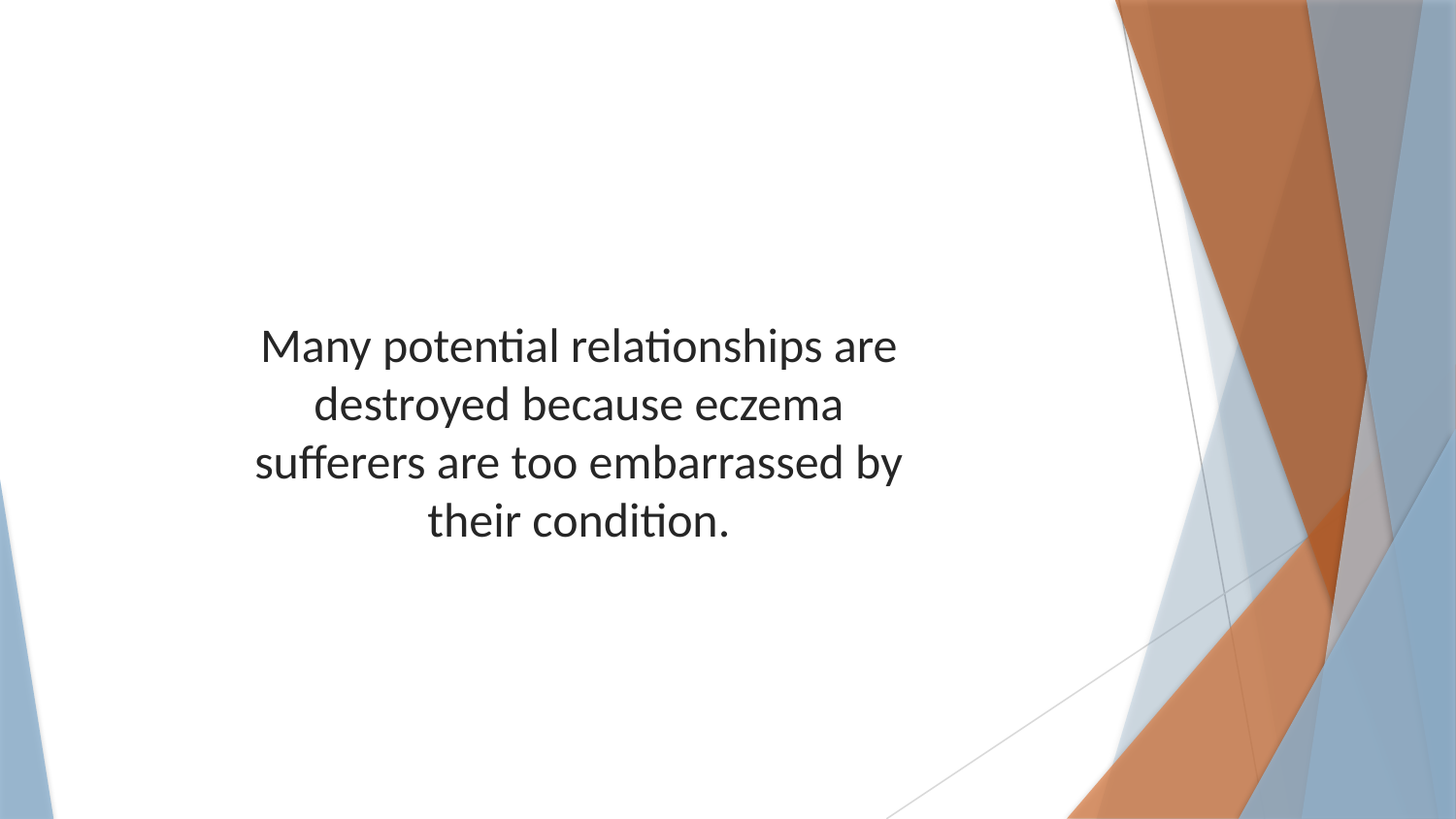

Many potential relationships are destroyed because eczema sufferers are too embarrassed by their condition.